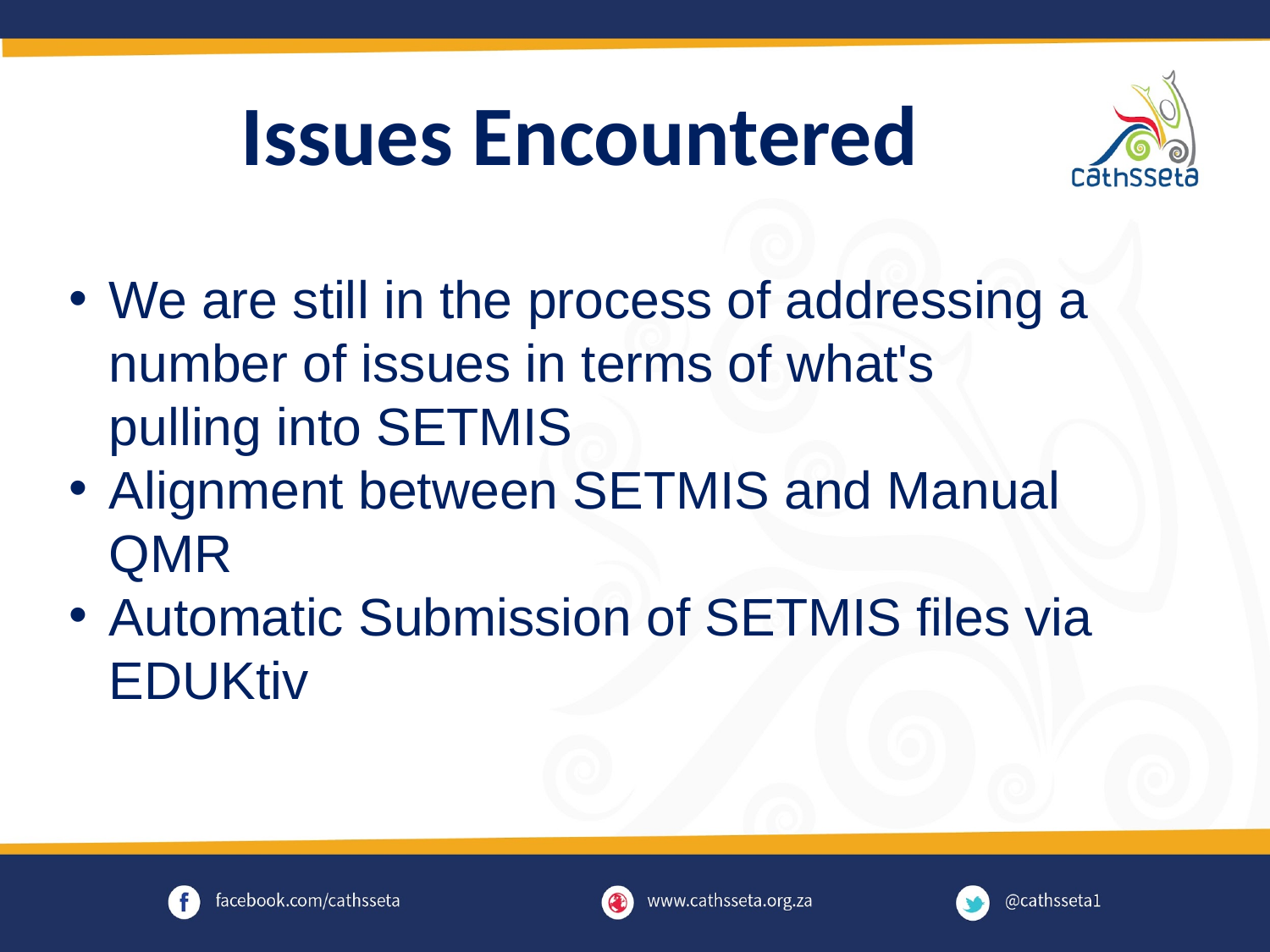

# Issues Encountered
We are still in the process of addressing a number of issues in terms of what's pulling into SETMIS
Alignment between SETMIS and Manual QMR
Automatic Submission of SETMIS files via EDUKtiv